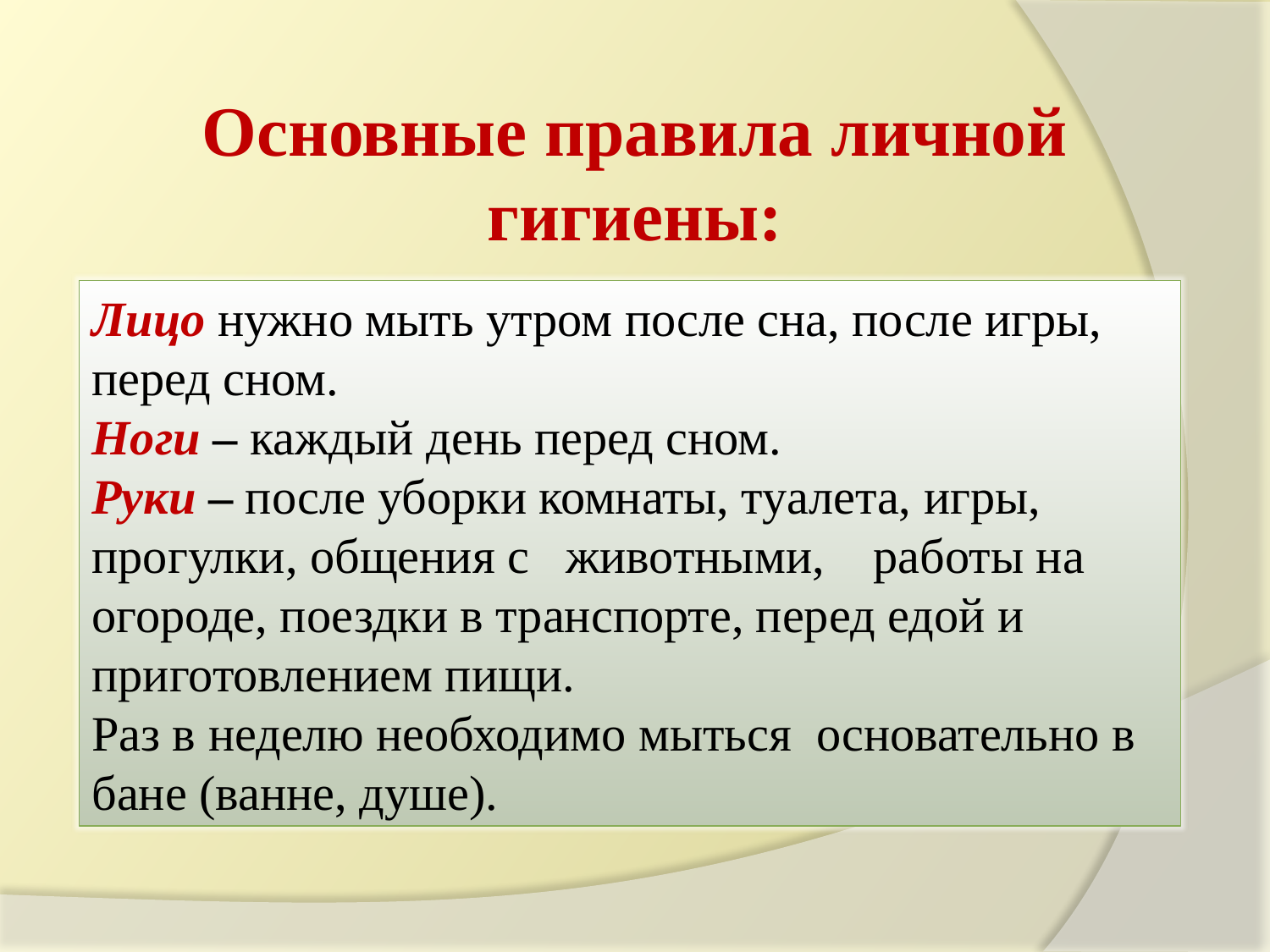

Основные правила личной гигиены:
Лицо нужно мыть утром после сна, после игры, перед сном.
Ноги – каждый день перед сном.
Руки – после уборки комнаты, туалета, игры, прогулки, общения с   животными,    работы на огороде, поездки в транспорте, перед едой и приготовлением пищи.
Раз в неделю необходимо мыться  основательно в бане (ванне, душе).